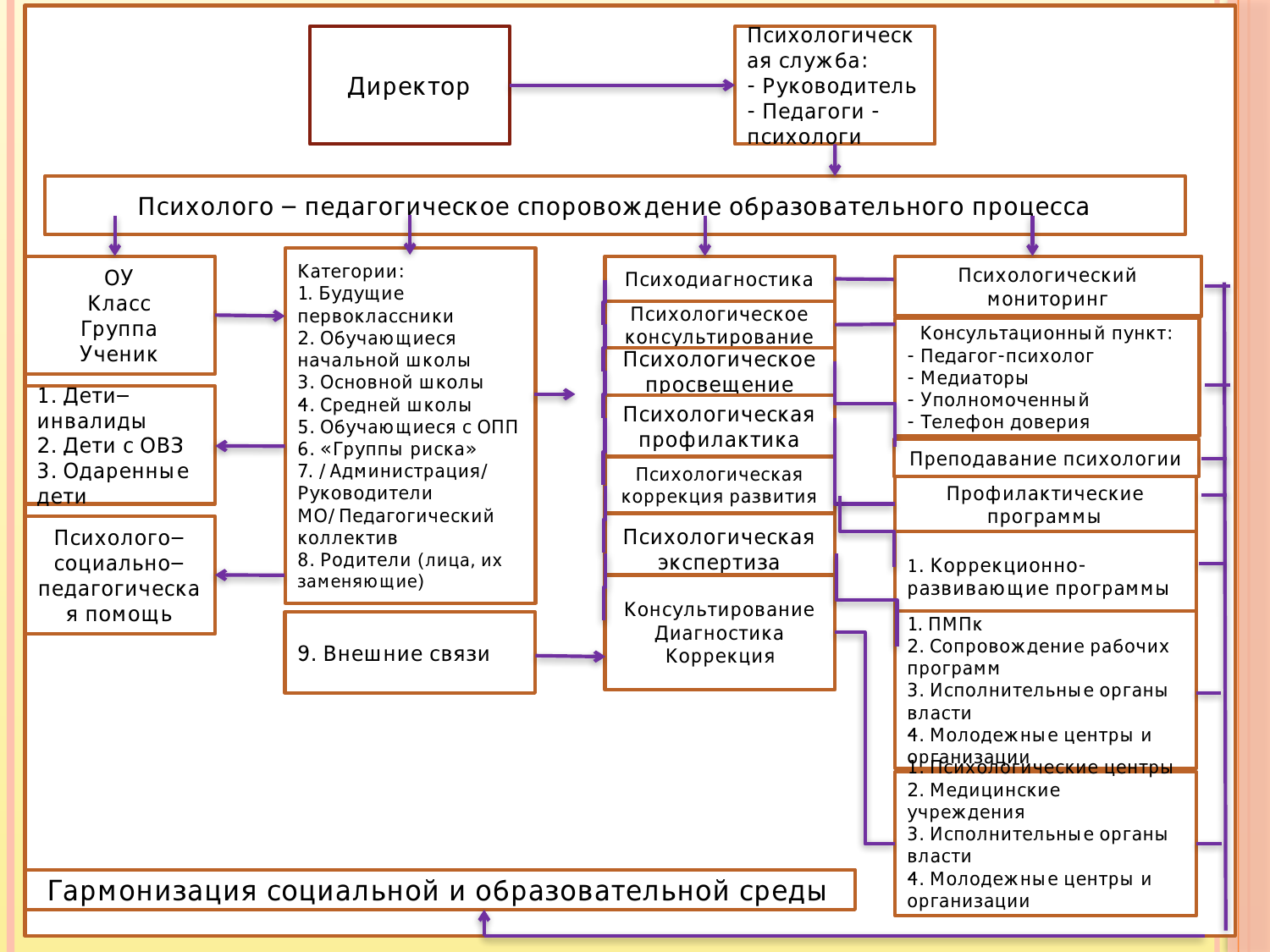

Директор
Психологическая служба:
- Руководитель
- Педагоги - психологи
Психолого – педагогическое споровождение образовательного процесса
Категории:
1. Будущие первоклассники
2. Обучающиеся начальной школы
3. Основной школы
4. Средней школы
5. Обучающиеся с ОПП
6. «Группы риска»
7. /Администрация/ Руководители МО/Педагогический коллектив
8. Родители (лица, их заменяющие)
ОУ
Класс
Группа
Ученик
Психодиагностика
Психологический мониторинг
Психологическое консультирование
Консультационный пункт:
- Педагог-психолог
- Медиаторы
- Уполномоченный
- Телефон доверия
Психологическое просвещение
1. Дети–инвалиды
2. Дети с ОВЗ
3. Одаренные дети
Психологическая профилактика
Преподавание психологии
Психологическая коррекция развития
Профилактические программы
Психологическая экспертиза
Психолого–социально–педагогическая помощь
1. Коррекционно-развивающие программы
Консультирование
Диагностика
Коррекция
1. ПМПк
2. Сопровождение рабочих программ
3. Исполнительные органы власти
4. Молодежные центры и организации
9. Внешние связи
1. Психологические центры
2. Медицинские учреждения
3. Исполнительные органы власти
4. Молодежные центры и организации

Гармонизация социальной и образовательной среды